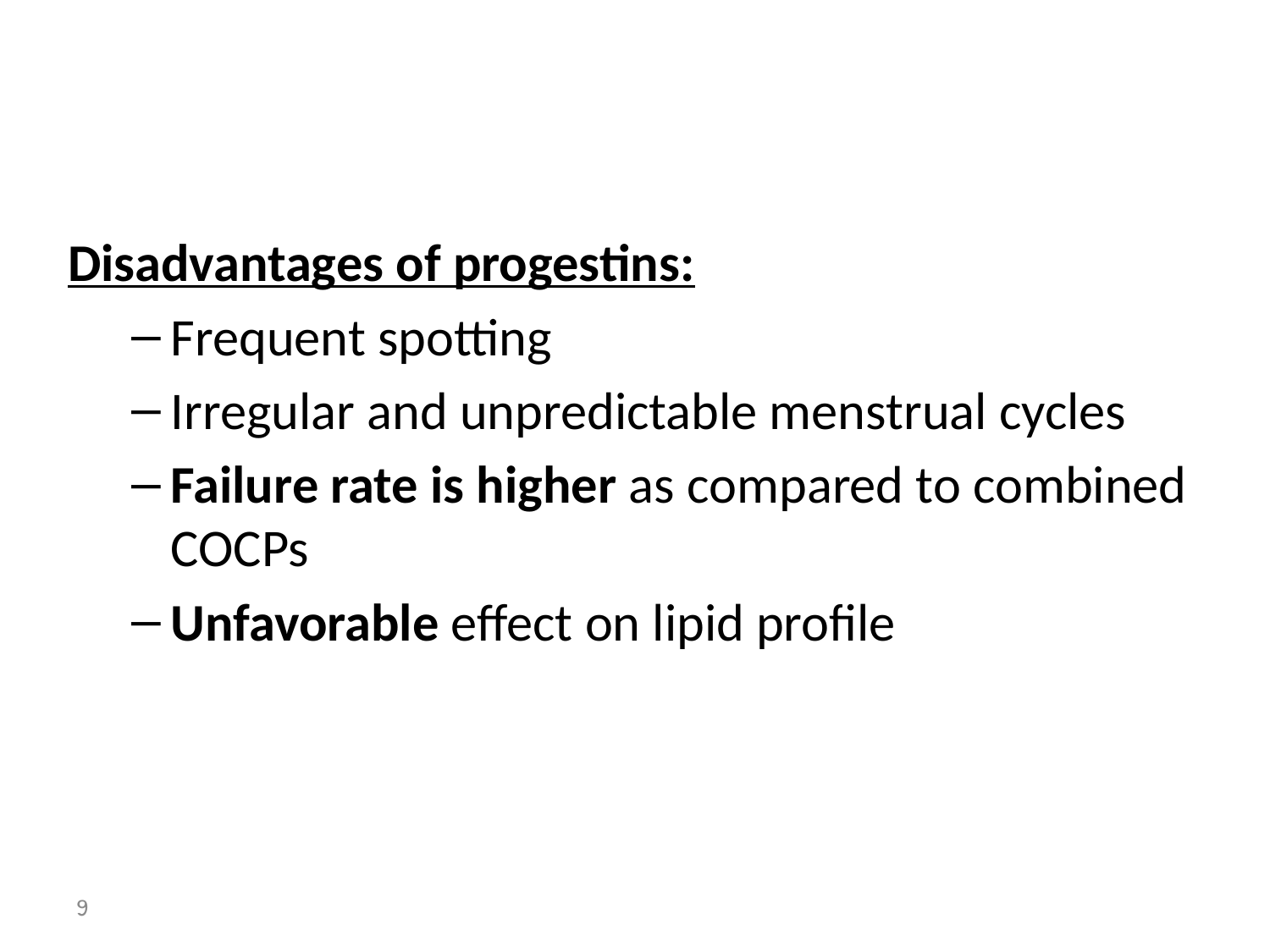

Disadvantages of progestins:
Frequent spotting
Irregular and unpredictable menstrual cycles
Failure rate is higher as compared to combined COCPs
Unfavorable effect on lipid profile

9